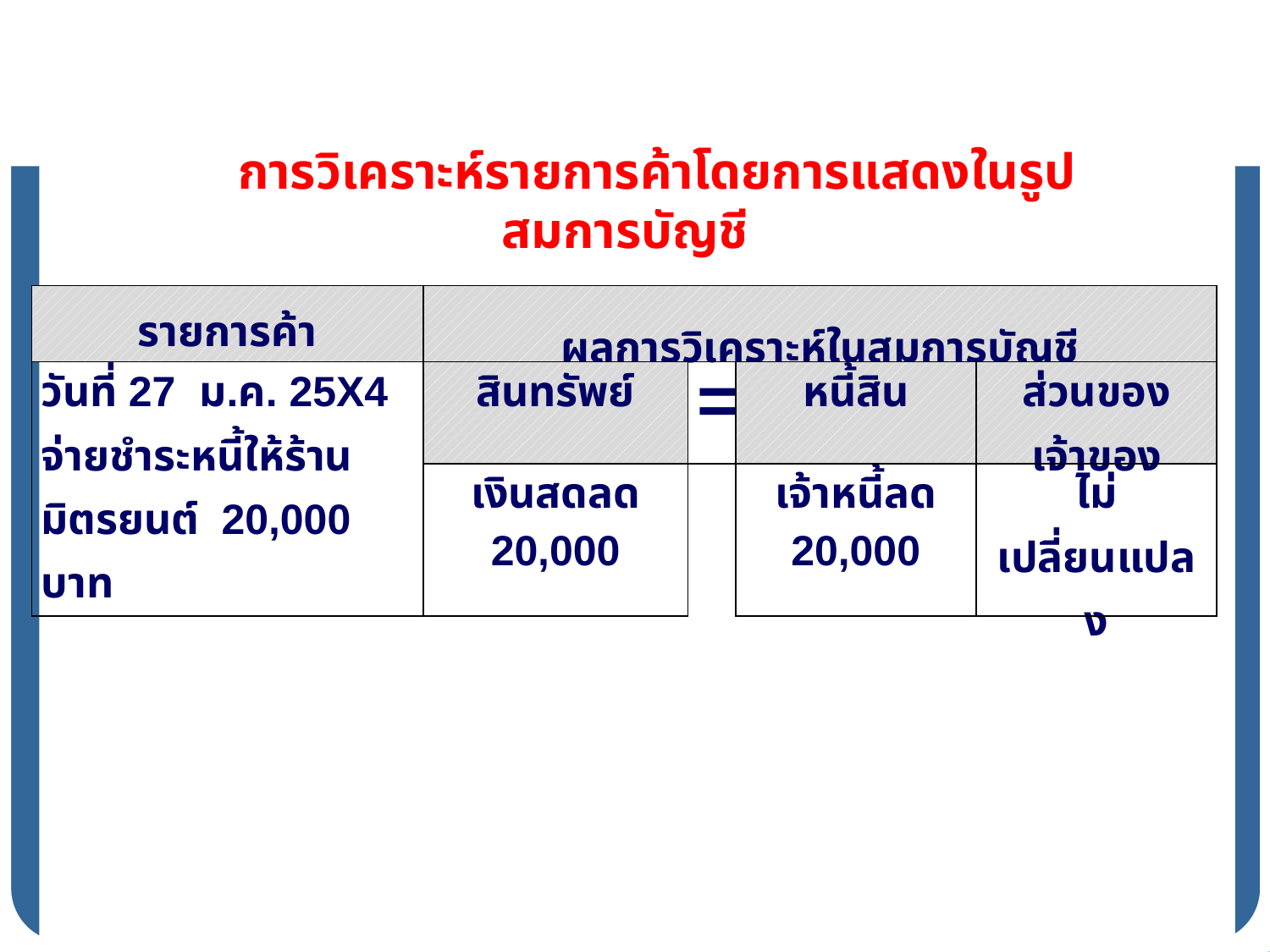

การวิเคราะห์รายการค้าโดยการแสดงในรูปสมการบัญชี
| รายการค้า | ผลการวิเคราะห์ในสมการบัญชี |  |  |  |
| --- | --- | --- | --- | --- |
| วันที่ 27 ม.ค. 25X4 จ่ายชำระหนี้ให้ร้านมิตรยนต์ 20,000 บาท | สินทรัพย์ | = | หนี้สิน | ส่วนของเจ้าของ |
|  | เงินสดลด 20,000 |  | เจ้าหนี้ลด 20,000 | ไม่เปลี่ยนแปลง |